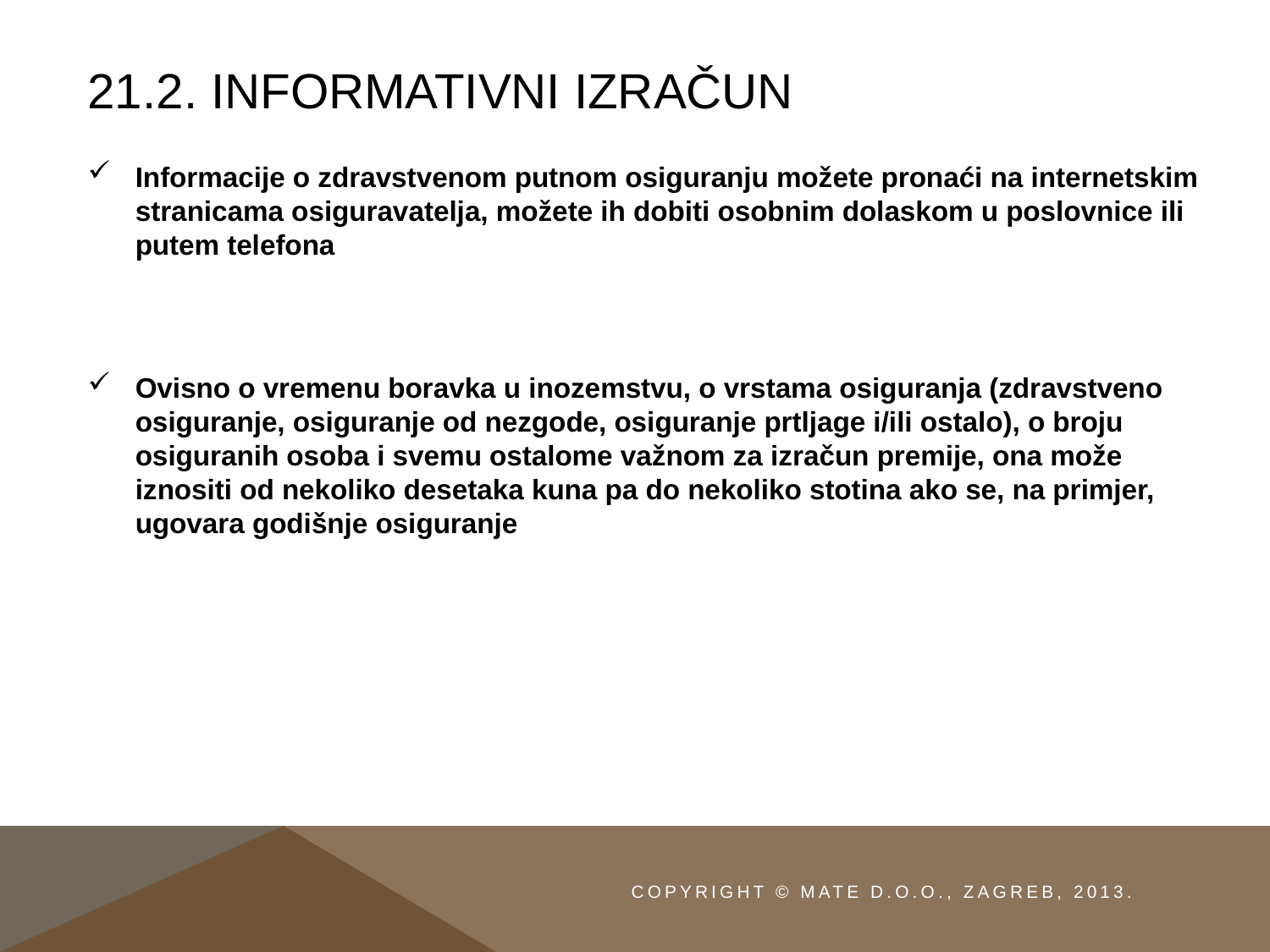

# 21.2. Informativni izračun
Informacije o zdravstvenom putnom osiguranju možete pronaći na internetskim stranicama osiguravatelja, možete ih dobiti osobnim dolaskom u poslovnice ili putem telefona

Ovisno o vremenu boravka u inozemstvu, o vrstama osiguranja (zdravstveno osiguranje, osiguranje od nezgode, osiguranje prtljage i/ili ostalo), o broju osiguranih osoba i svemu ostalome važnom za izračun premije, ona može iznositi od nekoliko desetaka kuna pa do nekoliko stotina ako se, na primjer, ugovara godišnje osiguranje
Copyright © MATE d.o.o., Zagreb, 2013.